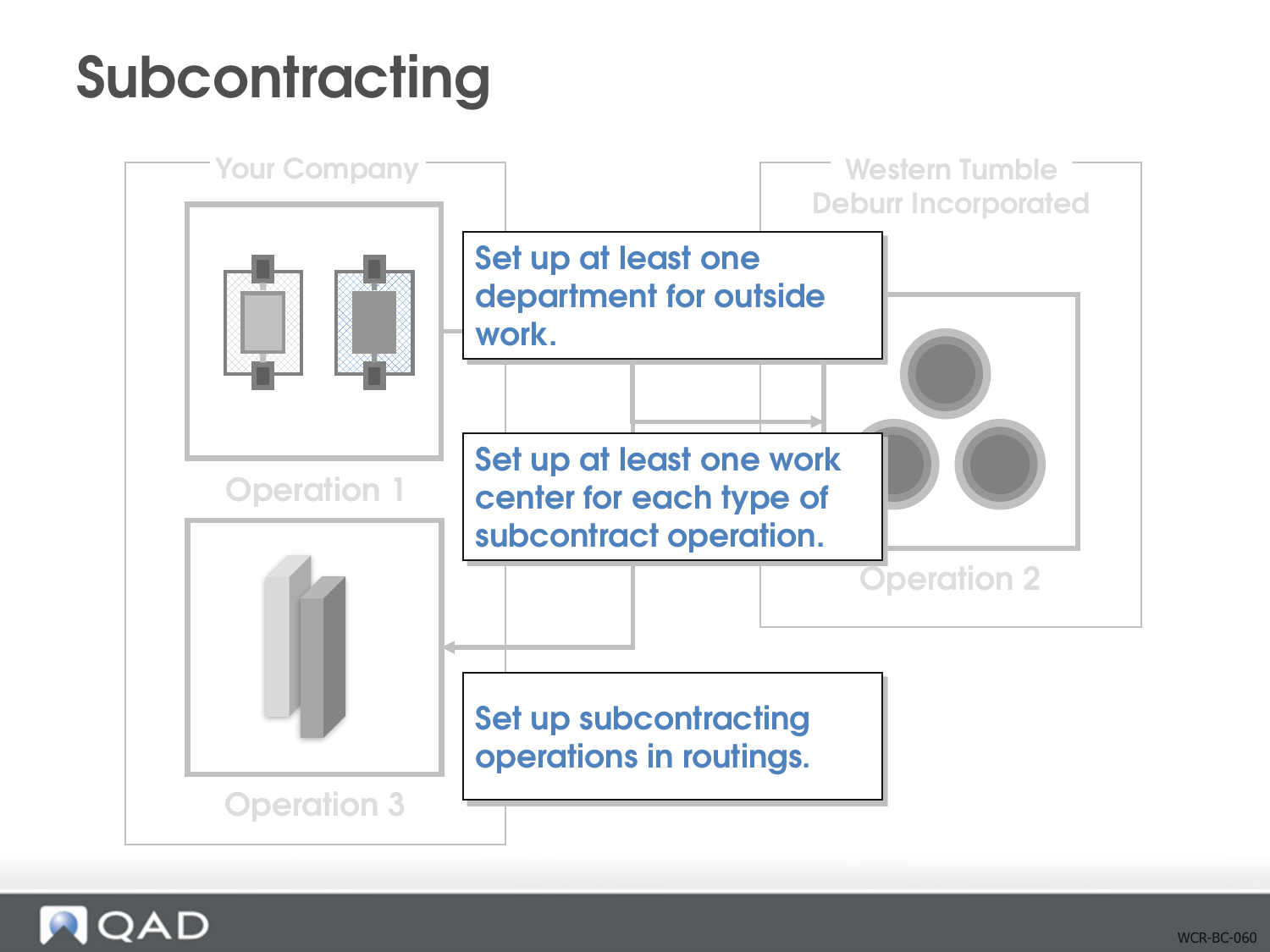

# Subcontracting
Your Company
Western Tumble
Deburr Incorporated

Operation 1

Operation 2

Operation 3
Set up at least one department for outside work.
Set up at least one work center for each type of subcontract operation.
Set up subcontracting operations in routings.
WCR-BC-060